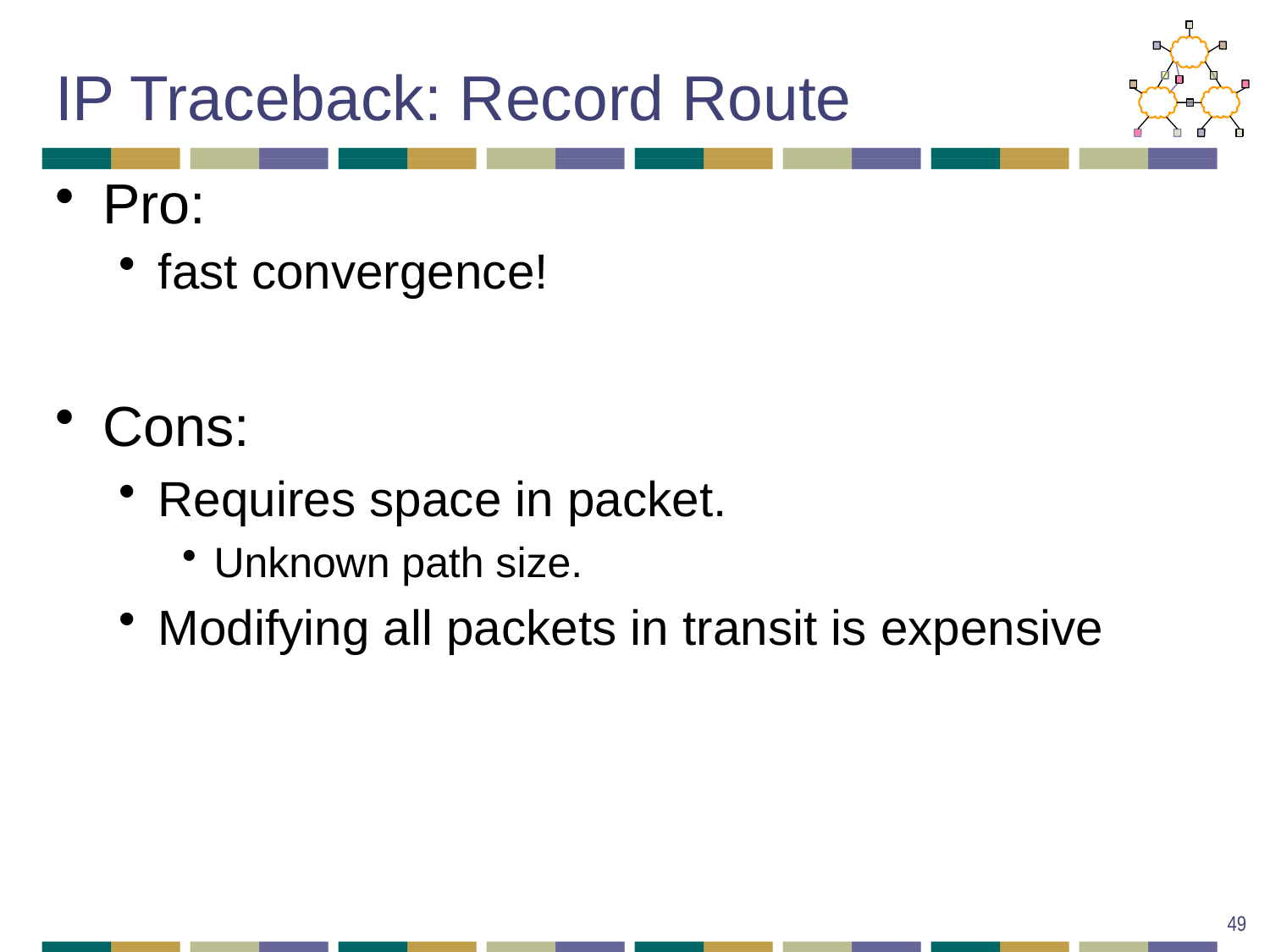

# IP Traceback: Record Route
Pro:
fast convergence!

Cons:
Requires space in packet.
Unknown path size.
Modifying all packets in transit is expensive
49